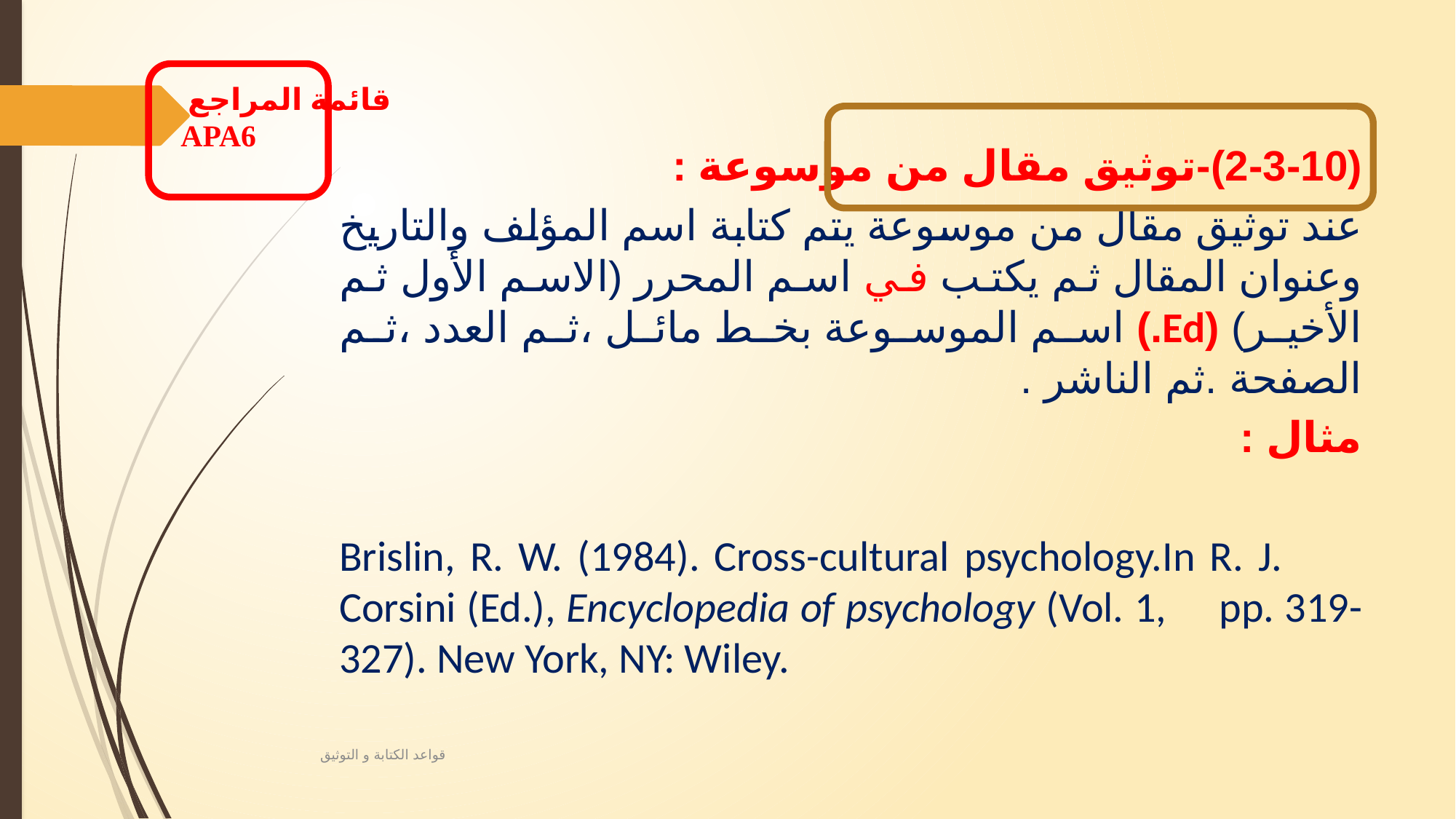

# قائمة المراجع APA6

(2-3-10)-توثيق مقال من موسوعة :
عند توثيق مقال من موسوعة يتم كتابة اسم المؤلف والتاريخ وعنوان المقال ثم يكتب في اسم المحرر (الاسم الأول ثم الأخير) (Ed.) اسم الموسوعة بخط مائل ،ثم العدد ،ثم الصفحة .ثم الناشر .
مثال :

Brislin, R. W. (1984). Cross-cultural psychology.In R. J. 	Corsini (Ed.), Encyclopedia of psychology (Vol. 1, 	pp. 319-327). New York, NY: Wiley.
قواعد الكتابة و التوثيق